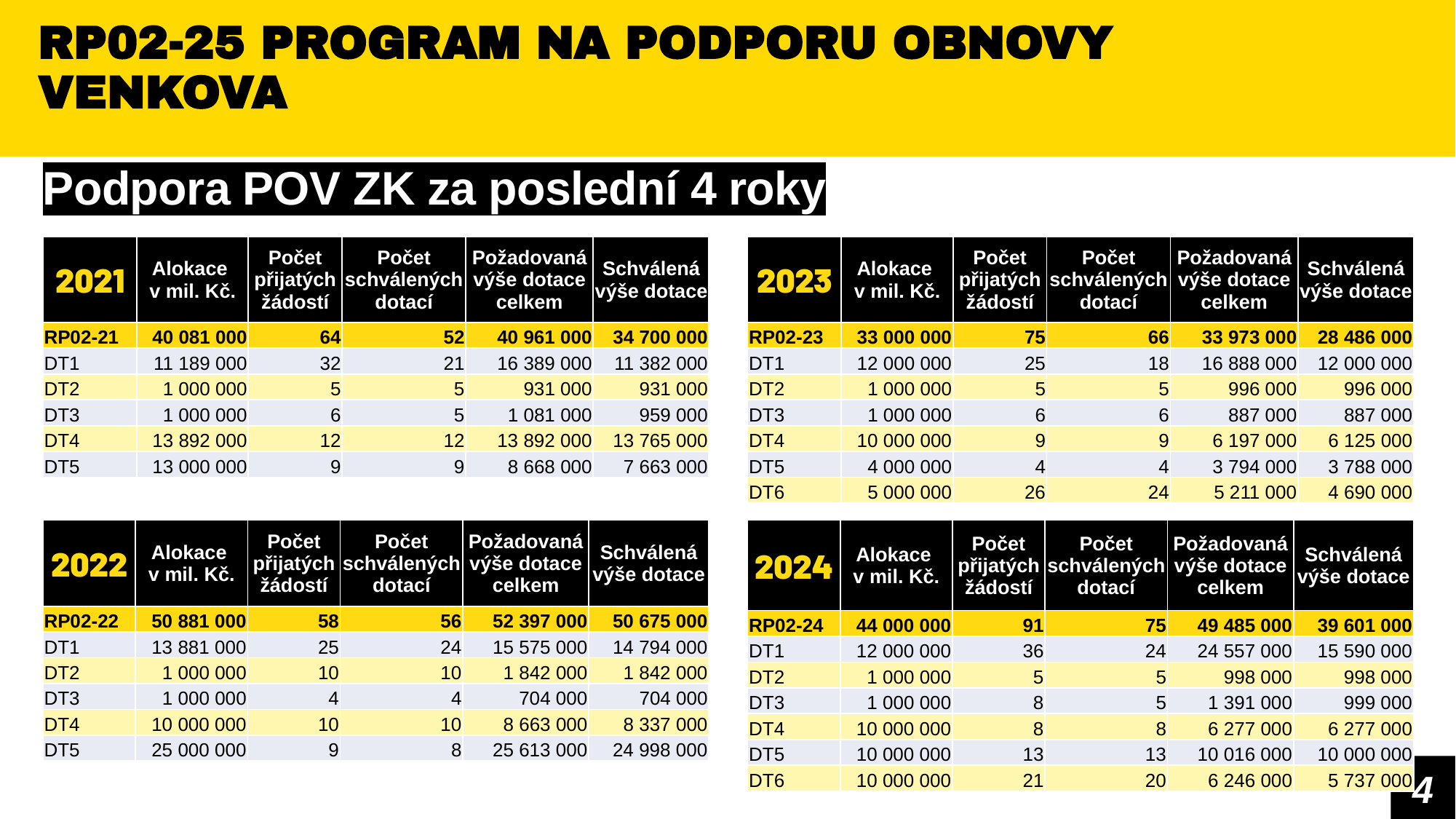

# RP02-25 PROGRAM NA PODPORU OBNOVY VENKOVA
Podpora POV ZK za poslední 4 roky

| 2021 | Alokace v mil. Kč. | Počet přijatých žádostí | Počet schválených dotací | Požadovaná výše dotace celkem | Schválená výše dotace |
| --- | --- | --- | --- | --- | --- |
| RP02-21 | 40 081 000 | 64 | 52 | 40 961 000 | 34 700 000 |
| DT1 | 11 189 000 | 32 | 21 | 16 389 000 | 11 382 000 |
| DT2 | 1 000 000 | 5 | 5 | 931 000 | 931 000 |
| DT3 | 1 000 000 | 6 | 5 | 1 081 000 | 959 000 |
| DT4 | 13 892 000 | 12 | 12 | 13 892 000 | 13 765 000 |
| DT5 | 13 000 000 | 9 | 9 | 8 668 000 | 7 663 000 |
|  |  |  |  |  |  |
| 2023 | Alokace v mil. Kč. | Počet přijatých žádostí | Počet schválených dotací | Požadovaná výše dotace celkem | Schválená výše dotace |
| --- | --- | --- | --- | --- | --- |
| RP02-23 | 33 000 000 | 75 | 66 | 33 973 000 | 28 486 000 |
| DT1 | 12 000 000 | 25 | 18 | 16 888 000 | 12 000 000 |
| DT2 | 1 000 000 | 5 | 5 | 996 000 | 996 000 |
| DT3 | 1 000 000 | 6 | 6 | 887 000 | 887 000 |
| DT4 | 10 000 000 | 9 | 9 | 6 197 000 | 6 125 000 |
| DT5 | 4 000 000 | 4 | 4 | 3 794 000 | 3 788 000 |
| DT6 | 5 000 000 | 26 | 24 | 5 211 000 | 4 690 000 |
| 2022 | Alokace v mil. Kč. | Počet přijatých žádostí | Počet schválených dotací | Požadovaná výše dotace celkem | Schválená výše dotace |
| --- | --- | --- | --- | --- | --- |
| RP02-22 | 50 881 000 | 58 | 56 | 52 397 000 | 50 675 000 |
| DT1 | 13 881 000 | 25 | 24 | 15 575 000 | 14 794 000 |
| DT2 | 1 000 000 | 10 | 10 | 1 842 000 | 1 842 000 |
| DT3 | 1 000 000 | 4 | 4 | 704 000 | 704 000 |
| DT4 | 10 000 000 | 10 | 10 | 8 663 000 | 8 337 000 |
| DT5 | 25 000 000 | 9 | 8 | 25 613 000 | 24 998 000 |
|  |  |  |  |  |  |
| 2024 | Alokace v mil. Kč. | Počet přijatých žádostí | Počet schválených dotací | Požadovaná výše dotace celkem | Schválená výše dotace |
| --- | --- | --- | --- | --- | --- |
| RP02-24 | 44 000 000 | 91 | 75 | 49 485 000 | 39 601 000 |
| DT1 | 12 000 000 | 36 | 24 | 24 557 000 | 15 590 000 |
| DT2 | 1 000 000 | 5 | 5 | 998 000 | 998 000 |
| DT3 | 1 000 000 | 8 | 5 | 1 391 000 | 999 000 |
| DT4 | 10 000 000 | 8 | 8 | 6 277 000 | 6 277 000 |
| DT5 | 10 000 000 | 13 | 13 | 10 016 000 | 10 000 000 |
| DT6 | 10 000 000 | 21 | 20 | 6 246 000 | 5 737 000 |
4